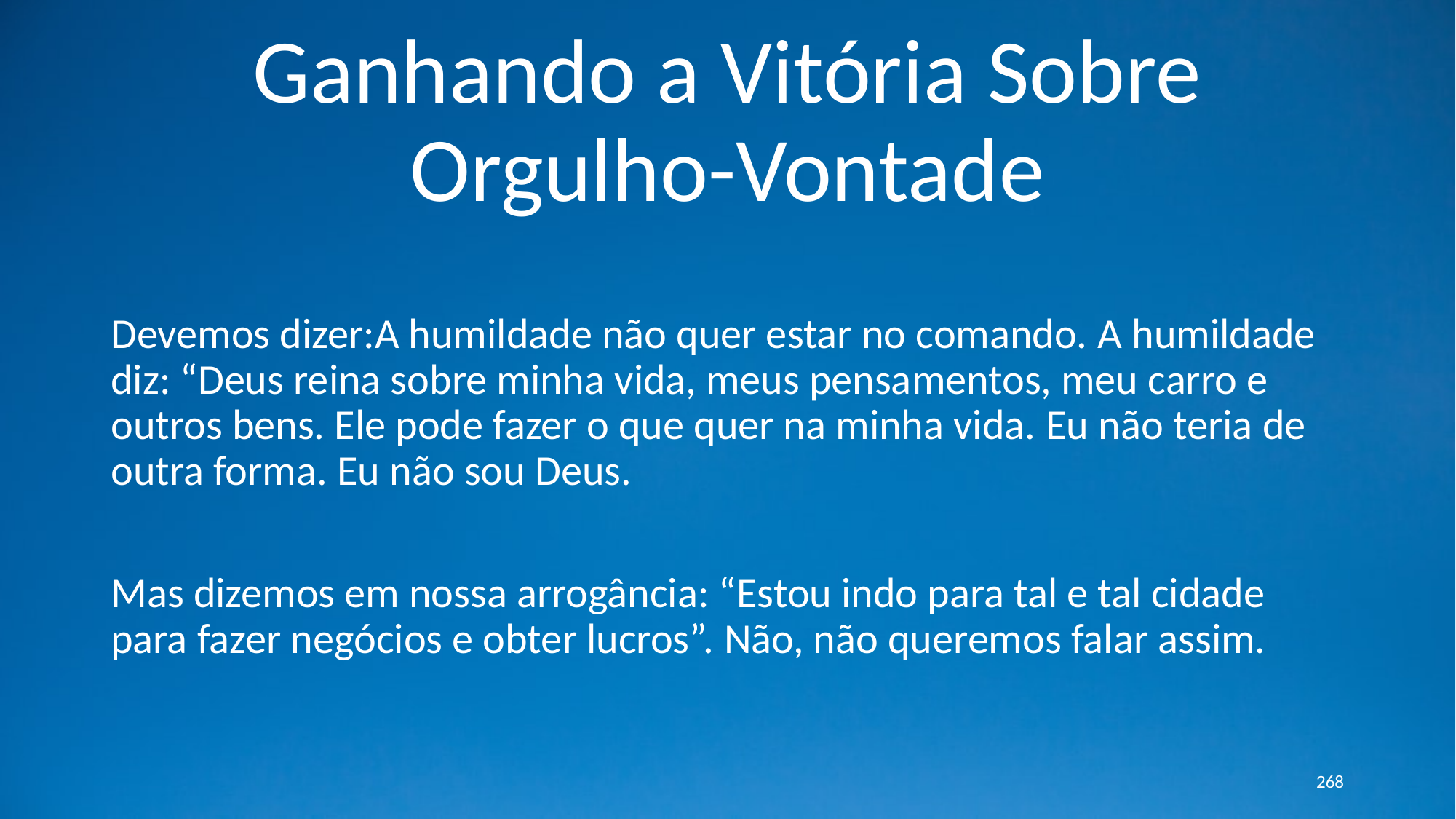

# Ganhando a Vitória Sobre Orgulho-Vontade
Devemos dizer:A humildade não quer estar no comando. A humildade diz: “Deus reina sobre minha vida, meus pensamentos, meu carro e outros bens. Ele pode fazer o que quer na minha vida. Eu não teria de outra forma. Eu não sou Deus.

Mas dizemos em nossa arrogância: “Estou indo para tal e tal cidade para fazer negócios e obter lucros”. Não, não queremos falar assim.

268